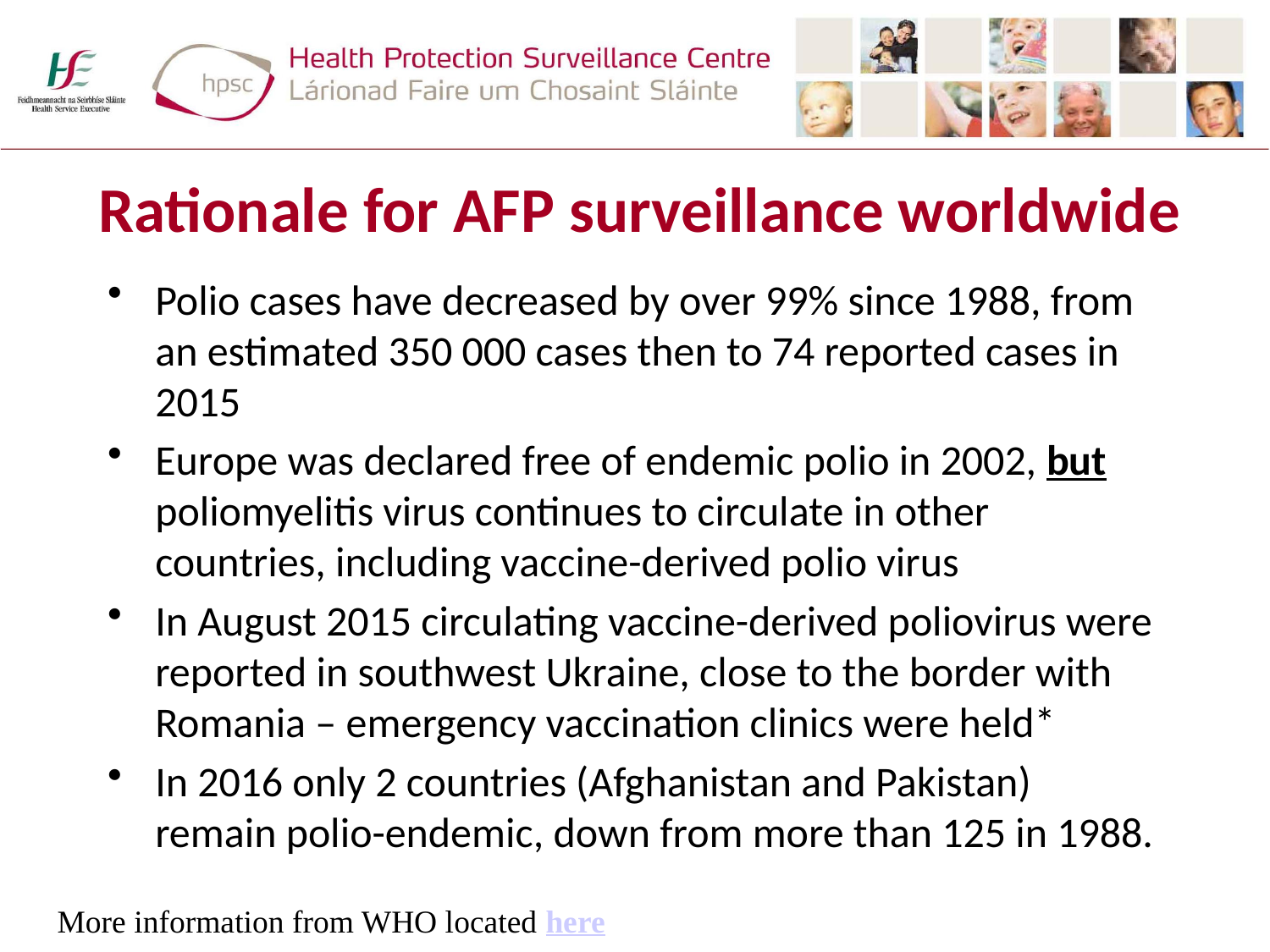

# Rationale for AFP surveillance worldwide
Polio cases have decreased by over 99% since 1988, from an estimated 350 000 cases then to 74 reported cases in 2015
Europe was declared free of endemic polio in 2002, but poliomyelitis virus continues to circulate in other countries, including vaccine-derived polio virus
In August 2015 circulating vaccine-derived poliovirus were reported in southwest Ukraine, close to the border with Romania – emergency vaccination clinics were held*
In 2016 only 2 countries (Afghanistan and Pakistan) remain polio-endemic, down from more than 125 in 1988.
More information from WHO located here